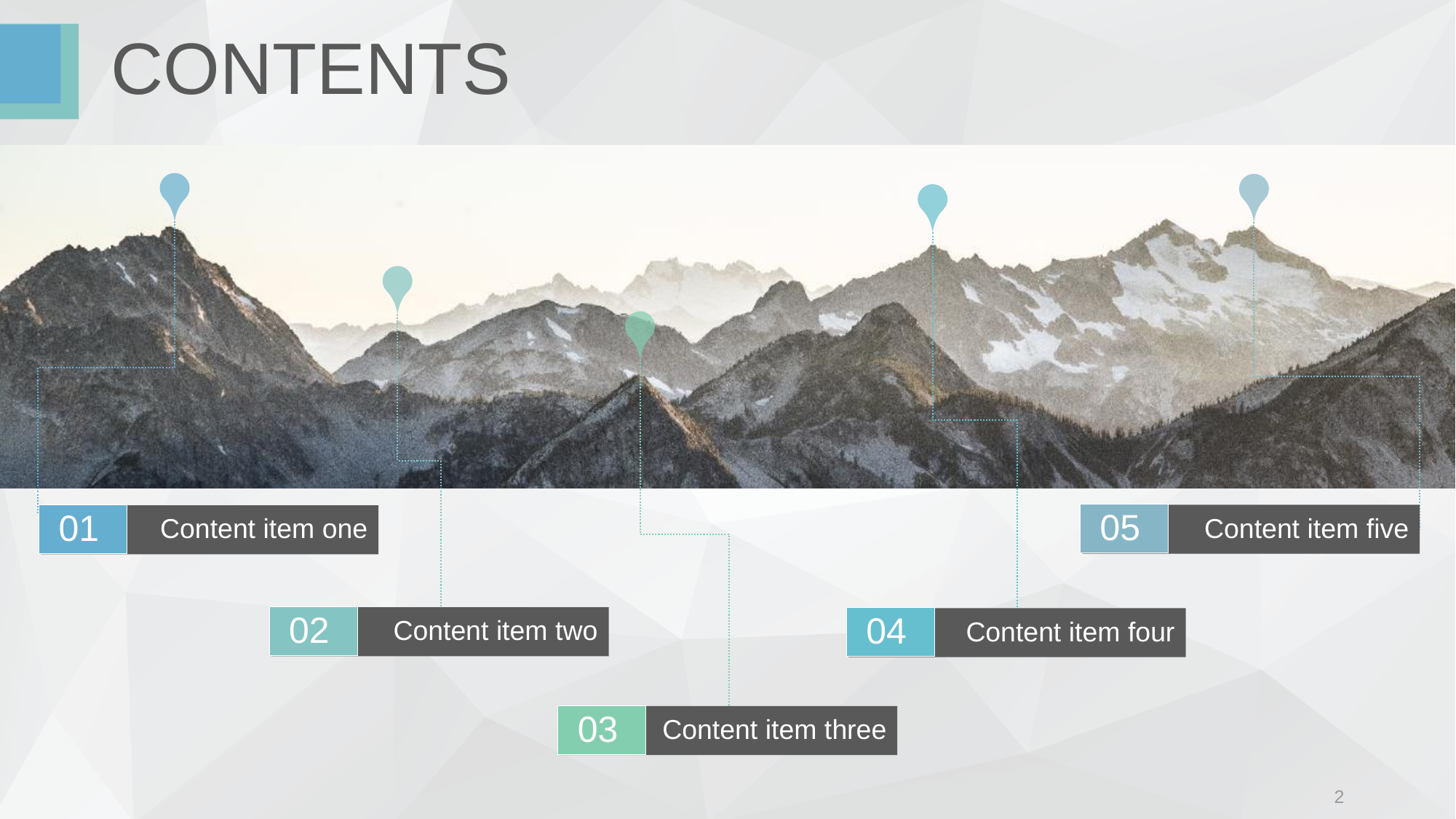

# CONTENTS
05
Content item five
01
Content item one
02
Content item two
04
Content item four
03
Content item three
2